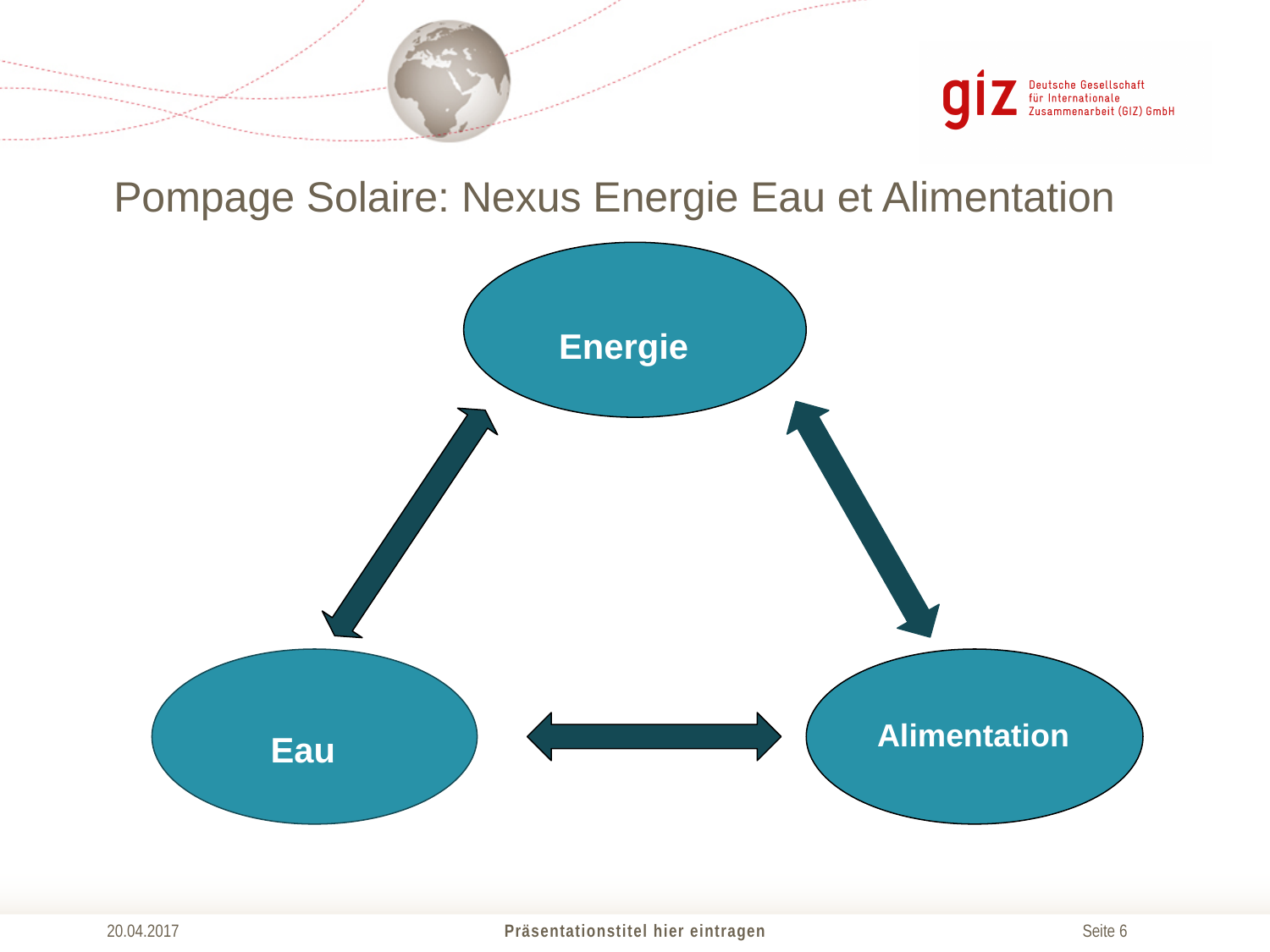

# Pompage Solaire: Nexus Energie Eau et Alimentation

   Energie

      Eau

 Alimentation

20.04.2017
Präsentationstitel hier eintragen